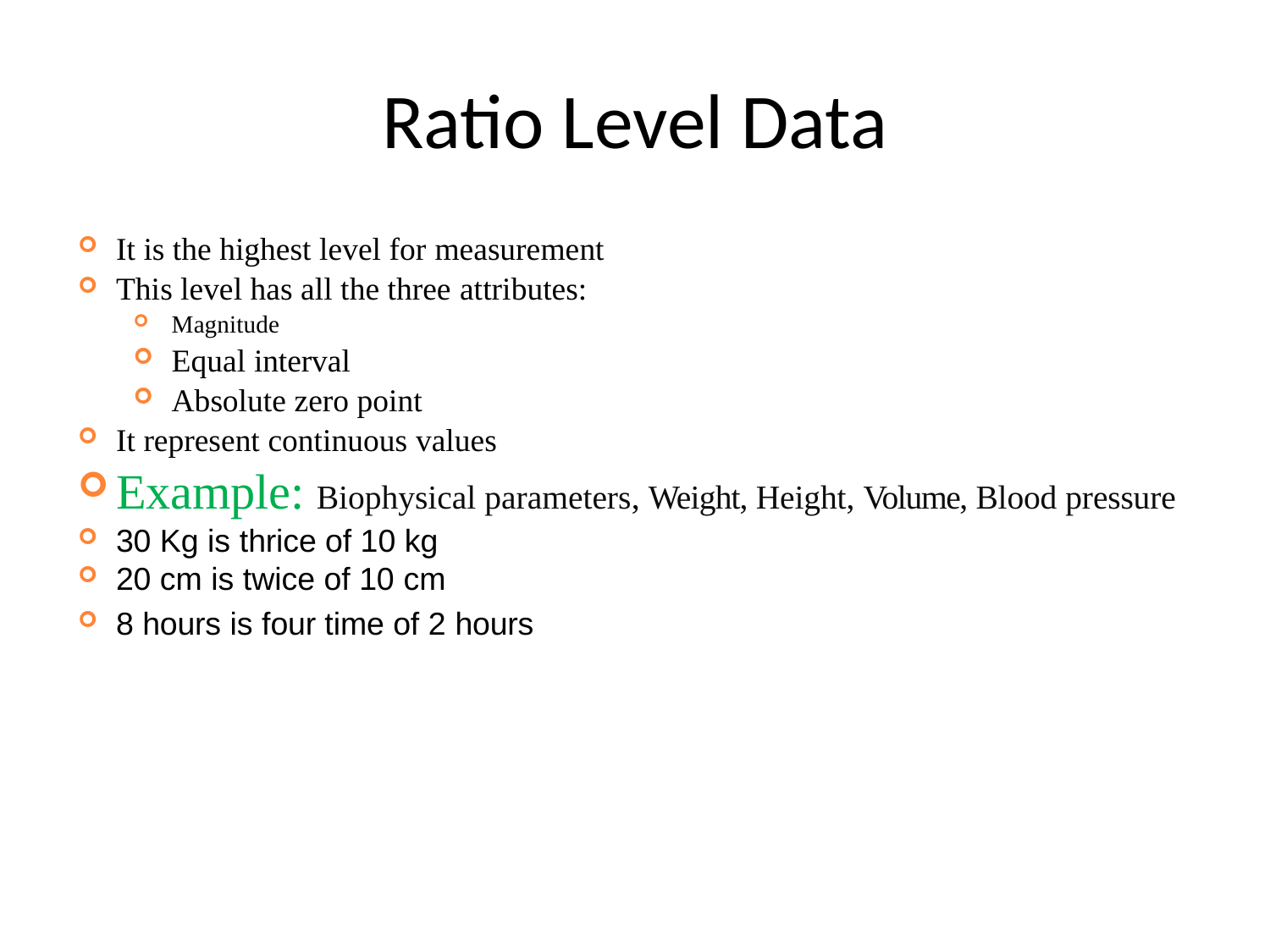

# Ratio Level Data
It is the highest level for measurement
This level has all the three attributes:
Magnitude
Equal interval
Absolute zero point
It represent continuous values
Example: Biophysical parameters, Weight, Height, Volume, Blood pressure
30 Kg is thrice of 10 kg
20 cm is twice of 10 cm
8 hours is four time of 2 hours